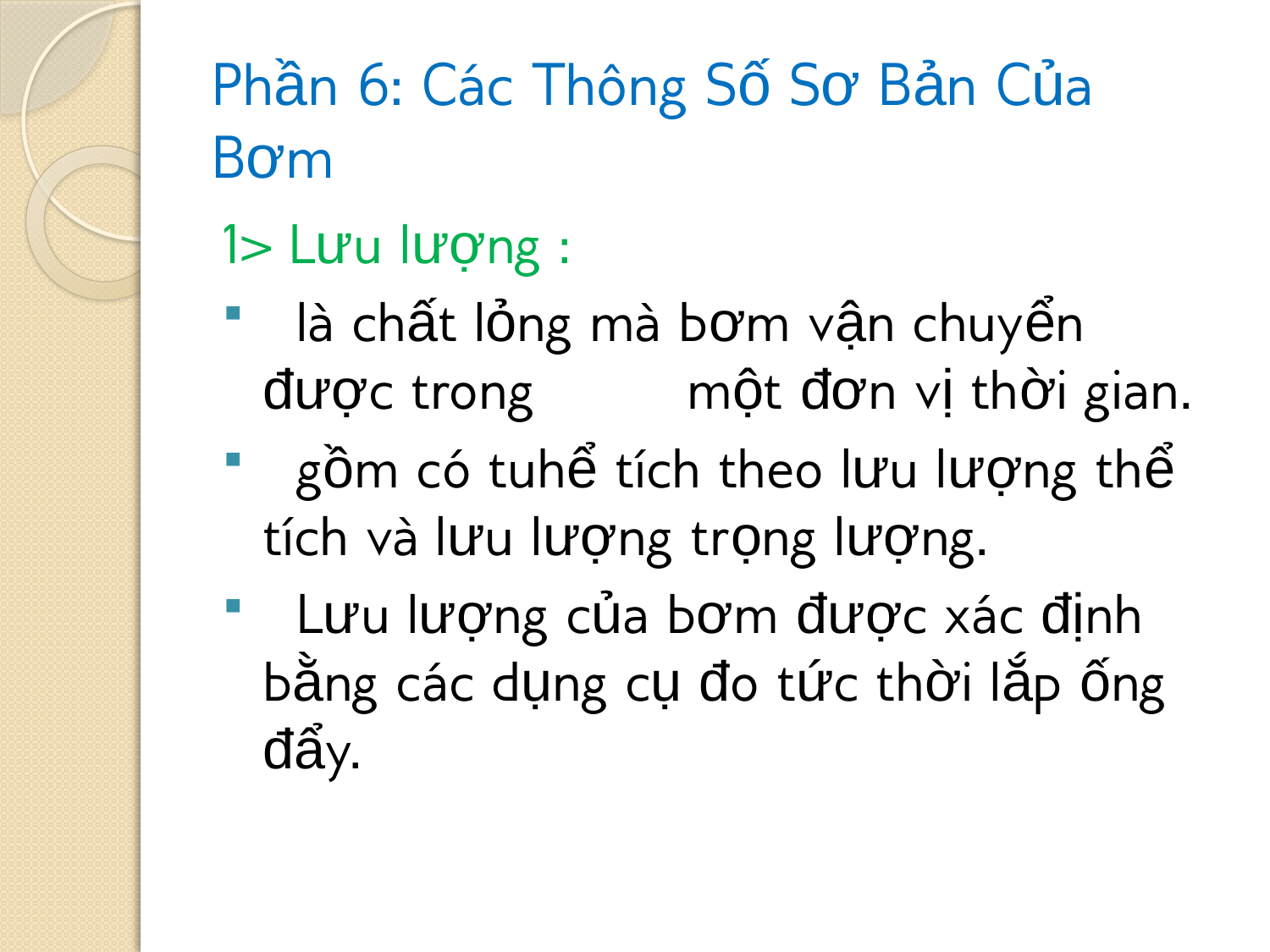

# Phần 6: Các Thông Số Sơ Bản Của Bơm
1> Lưu lượng :
  là chất lỏng mà bơm vận chuyển được trong         một đơn vị thời gian.
  gồm có tuhể tích theo lưu lượng thể tích và lưu lượng trọng lượng.
  Lưu lượng của bơm được xác định bằng các dụng cụ đo tức thời lắp ống đẩy.